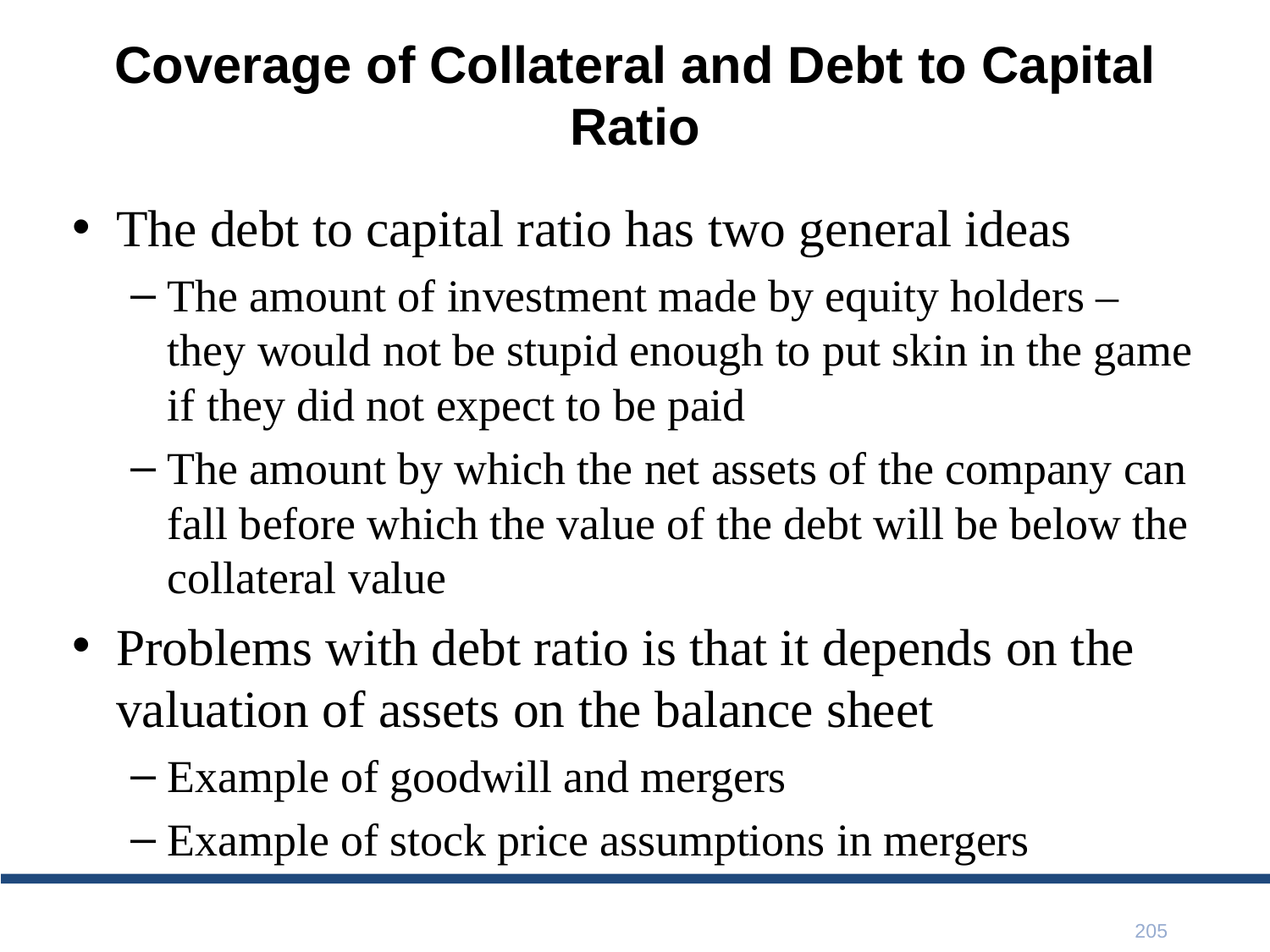

# Coverage of Collateral and Debt to Capital Ratio
The debt to capital ratio has two general ideas
The amount of investment made by equity holders – they would not be stupid enough to put skin in the game if they did not expect to be paid
The amount by which the net assets of the company can fall before which the value of the debt will be below the collateral value
Problems with debt ratio is that it depends on the valuation of assets on the balance sheet
Example of goodwill and mergers
Example of stock price assumptions in mergers

205